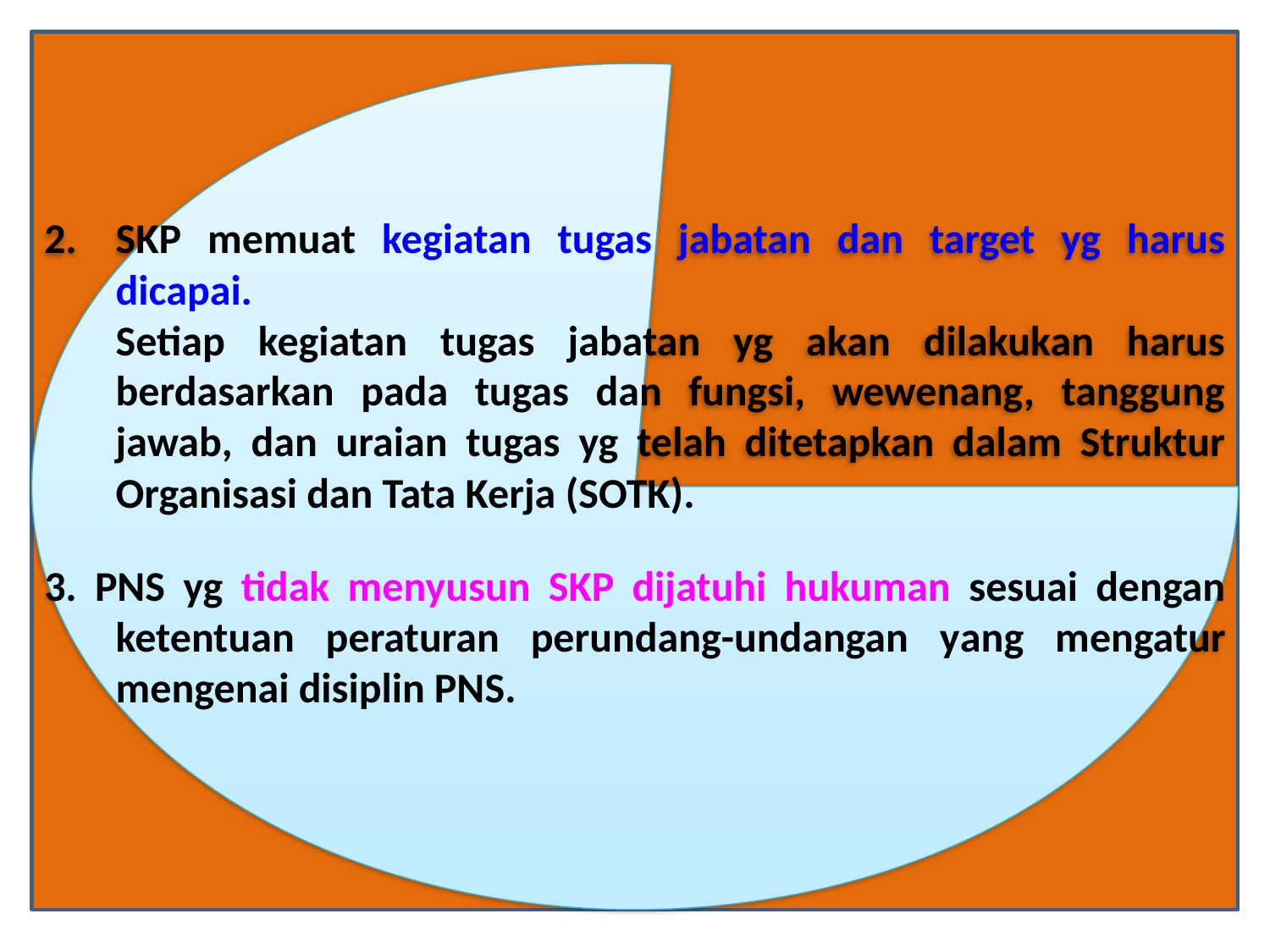

SKP memuat kegiatan tugas jabatan dan target yg harus dicapai.
	Setiap kegiatan tugas jabatan yg akan dilakukan harus berdasarkan pada tugas dan fungsi, wewenang, tanggung jawab, dan uraian tugas yg telah ditetapkan dalam Struktur Organisasi dan Tata Kerja (SOTK).

3. PNS yg tidak menyusun SKP dijatuhi hukuman sesuai dengan ketentuan peraturan perundang-undangan yang mengatur mengenai disiplin PNS.